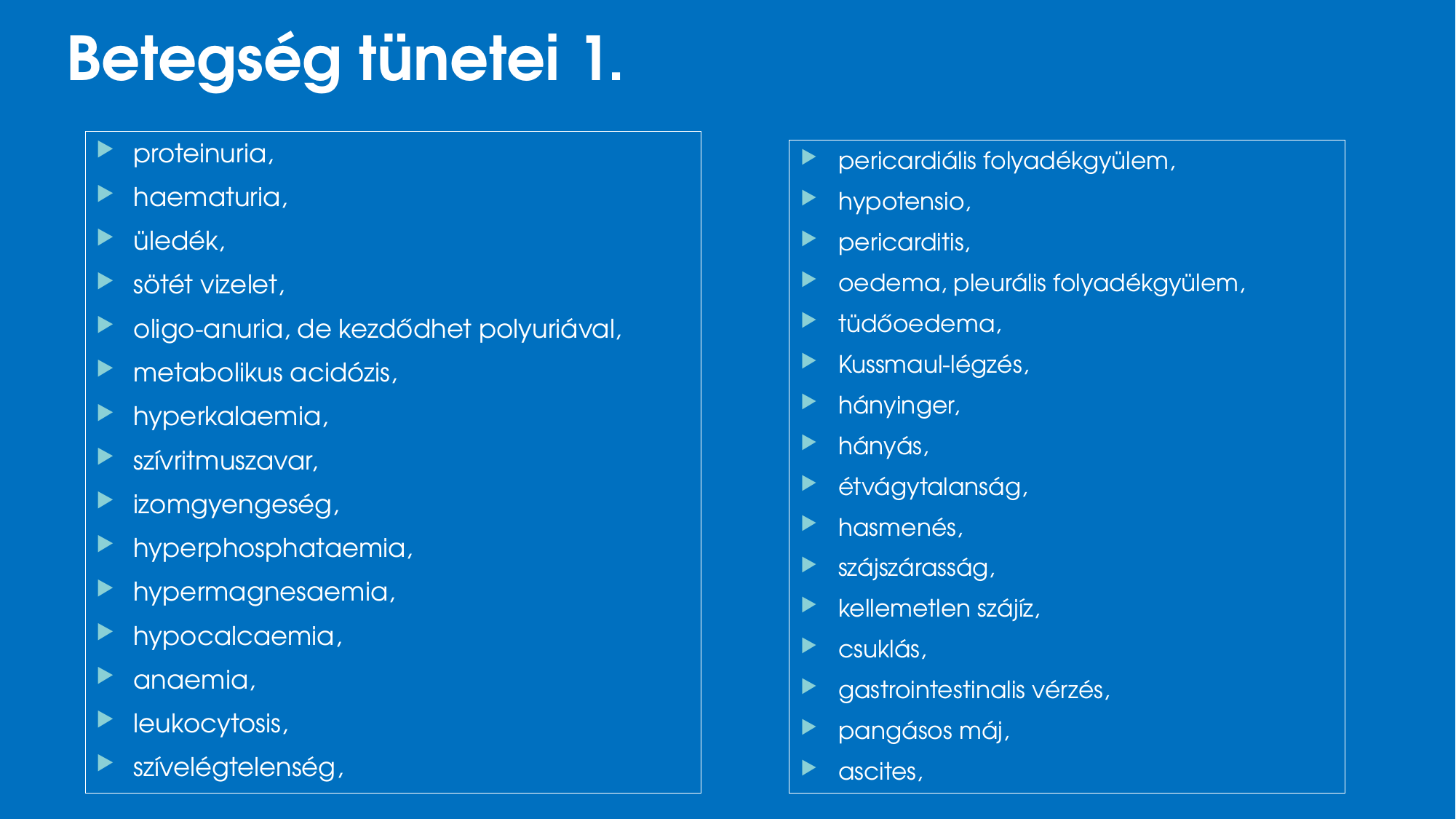

# Betegség tünetei 1.
proteinuria,
haematuria,
üledék,
sötét vizelet,
oligo-anuria, de kezdődhet polyuriával,
metabolikus acidózis,
hyperkalaemia,
szívritmuszavar,
izomgyengeség,
hyperphosphataemia,
hypermagnesaemia,
hypocalcaemia,
anaemia,
leukocytosis,
szívelégtelenség,

pericardiális folyadékgyülem,
hypotensio,
pericarditis,
oedema, pleurális folyadékgyülem,
tüdőoedema,
Kussmaul-légzés,
hányinger,
hányás,
étvágytalanság,
hasmenés,
szájszárasság,
kellemetlen szájíz,
csuklás,
gastrointestinalis vérzés,
pangásos máj,
ascites,